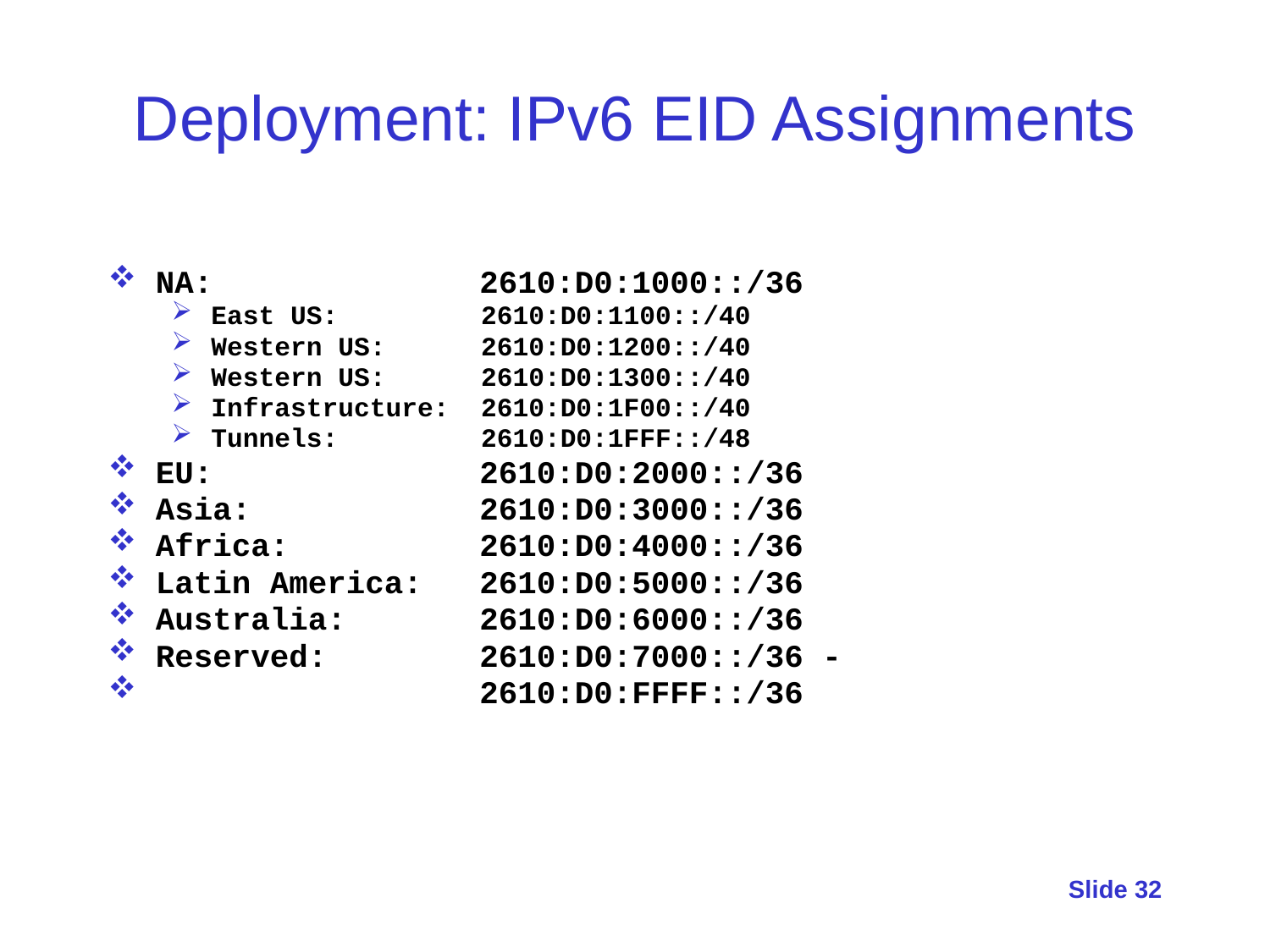

# Deployment: IPv6 EID Assignments

NA:              2610:D0:1000::/36
East US:         2610:D0:1100::/40
Western US:      2610:D0:1200::/40
Western US:      2610:D0:1300::/40
Infrastructure:  2610:D0:1F00::/40
Tunnels:         2610:D0:1FFF::/48
EU:              2610:D0:2000::/36
Asia:            2610:D0:3000::/36
Africa:          2610:D0:4000::/36
Latin America:   2610:D0:5000::/36
Australia:       2610:D0:6000::/36
Reserved:        2610:D0:7000::/36 -
                 2610:D0:FFFF::/36

Slide 32